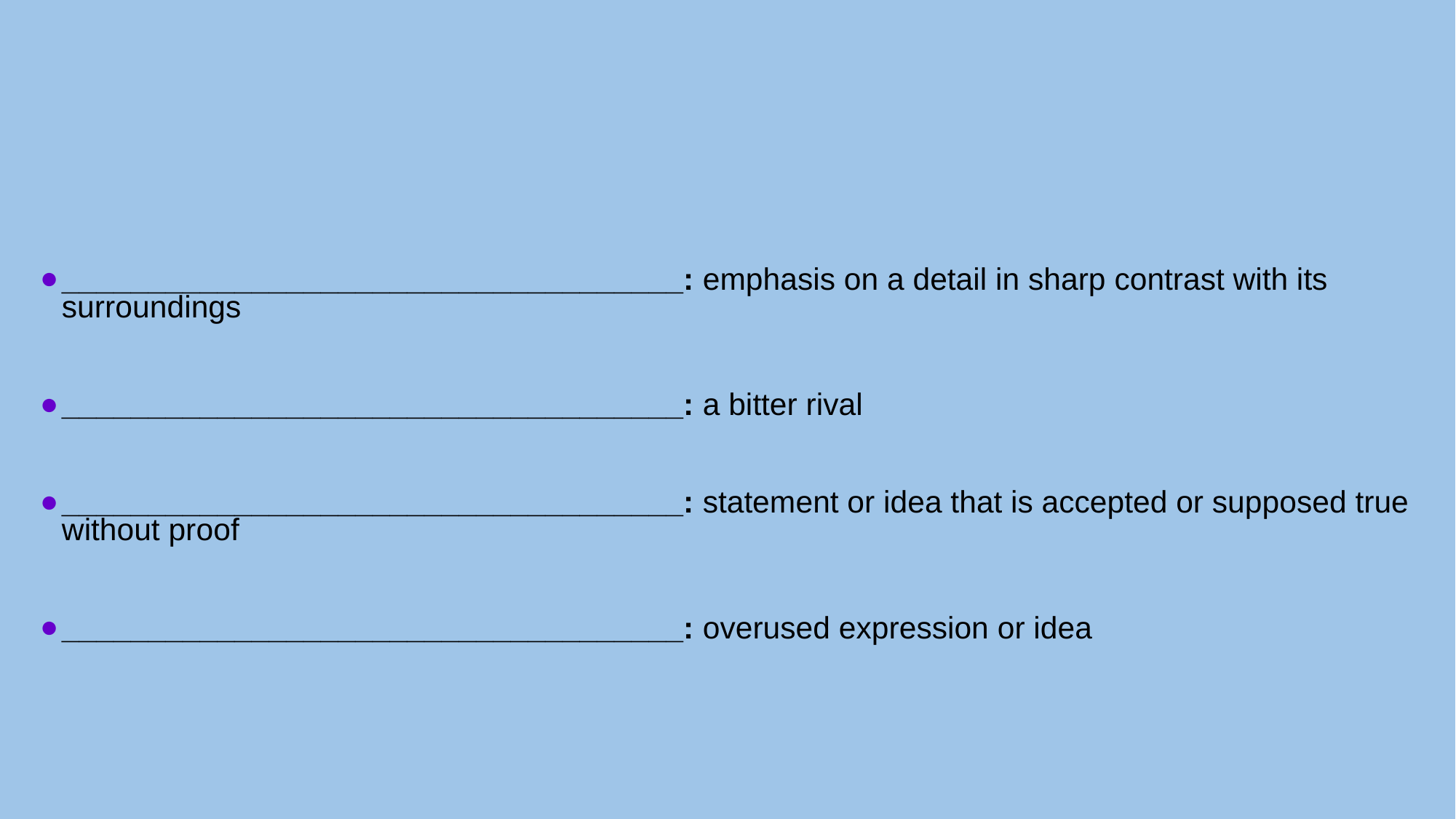

____________________________________: emphasis on a detail in sharp contrast with its surroundings

____________________________________: a bitter rival

____________________________________: statement or idea that is accepted or supposed true without proof

____________________________________: overused expression or idea